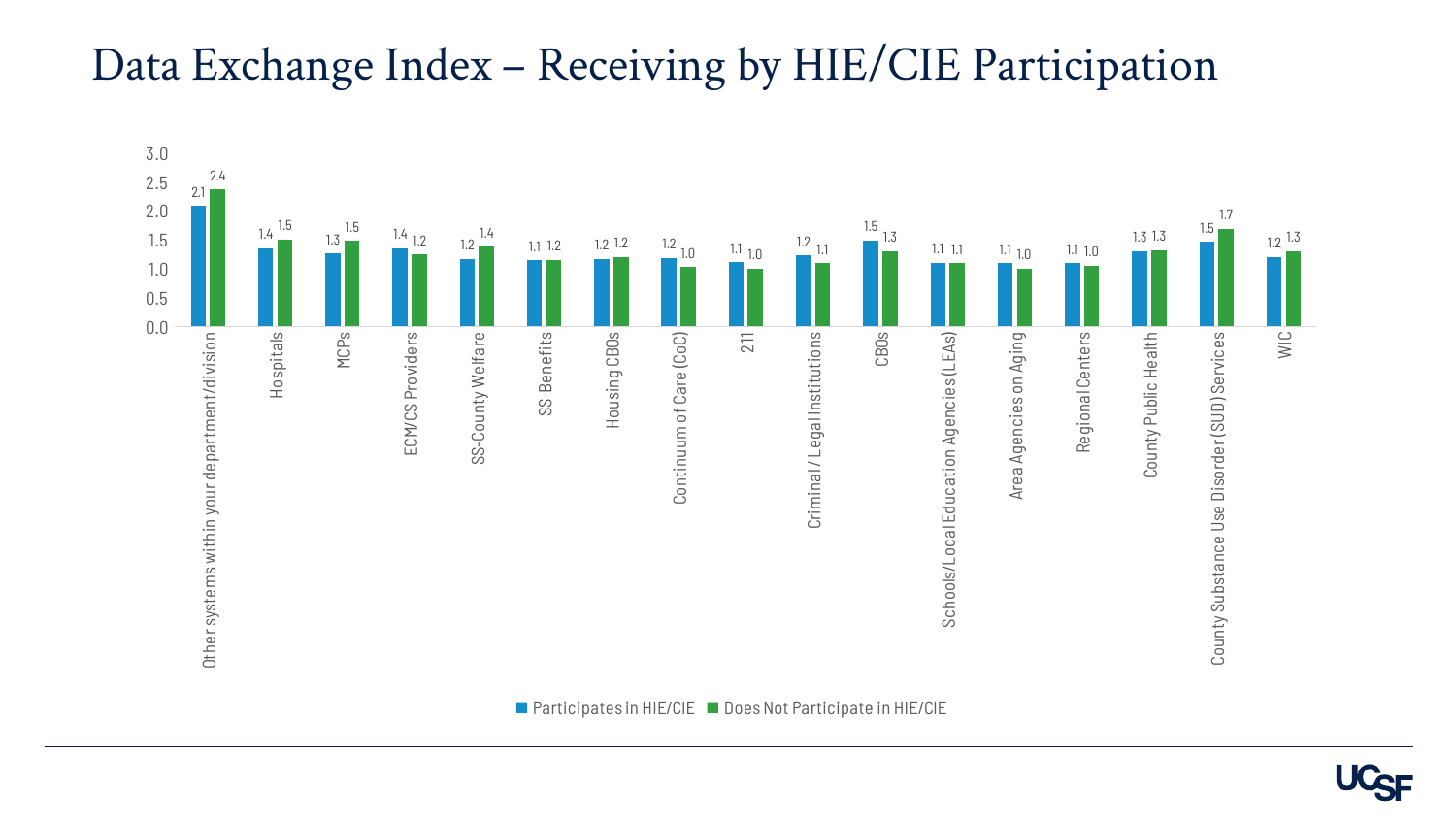

# Data Exchange Index – Receiving by HIE/CIE Participation

### Chart

| Category | Participates in HIE/CIE | Does Not Participate in HIE/CIE |
|---|---|---|
| Other systems within your department/division | 2.077777778 | 2.361702128 |
| Hospitals | 1.353535354 | 1.5 |
| MCPs | 1.26446281 | 1.476923077 |
| ECM/CS Providers | 1.35 | 1.244444444 |
| SS-County Welfare | 1.166666667 | 1.37254902 |
| SS-Benefits | 1.142857143 | 1.152173913 |
| Housing CBOs | 1.163043478 | 1.2 |
| Continuum of Care (CoC) | 1.186046512 | 1.022727273 |
| 211 | 1.113636364 | 1.0 |
| Criminal / Legal Institutions | 1.224489796 | 1.090909091 |
| CBOs | 1.489795918 | 1.304347826 |
| Schools/Local Education Agencies (LEAs) | 1.097826087 | 1.088888889 |
| Area Agencies on Aging | 1.087912088 | 1.0 |
| Regional Centers | 1.088888889 | 1.046511628 |
| County Public Health | 1.3 | 1.31372549 |
| County Substance Use Disorder (SUD) Services | 1.458333333 | 1.684210526 |
| WIC | 1.204545455 | 1.29787234 |